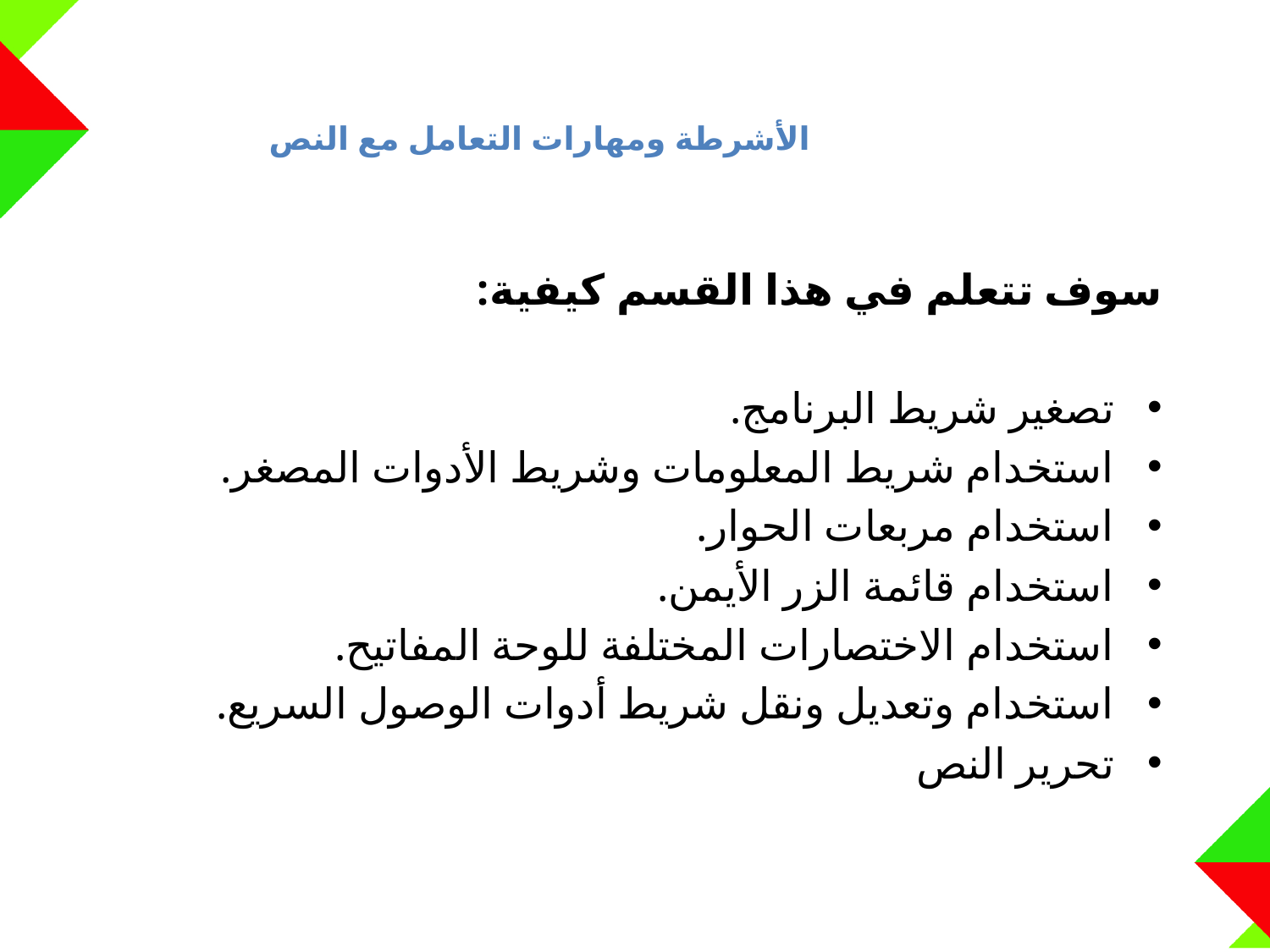

# الأشرطة ومهارات التعامل مع النص
سوف تتعلم في هذا القسم كيفية:

تصغير شريط البرنامج.
استخدام شريط المعلومات وشريط الأدوات المصغر.
استخدام مربعات الحوار.
استخدام قائمة الزر الأيمن.
استخدام الاختصارات المختلفة للوحة المفاتيح.
استخدام وتعديل ونقل شريط أدوات الوصول السريع.
تحرير النص